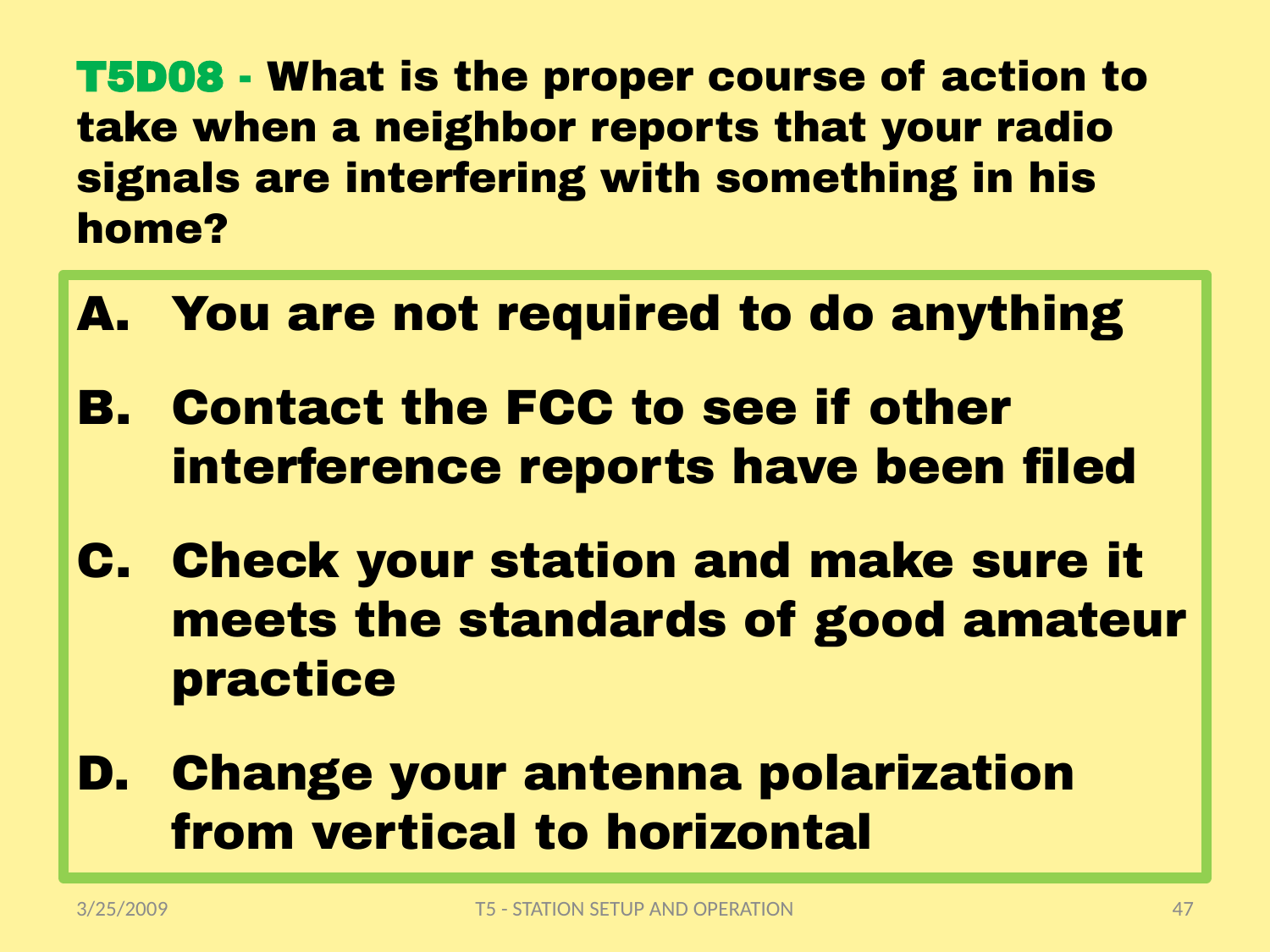

# T5D08 - What is the proper course of action to take when a neighbor reports that your radio signals are interfering with something in his home?
You are not required to do anything

Contact the FCC to see if other interference reports have been filed

Check your station and make sure it meets the standards of good amateur practice

Change your antenna polarization from vertical to horizontal
3/25/2009
T5 - STATION SETUP AND OPERATION
47